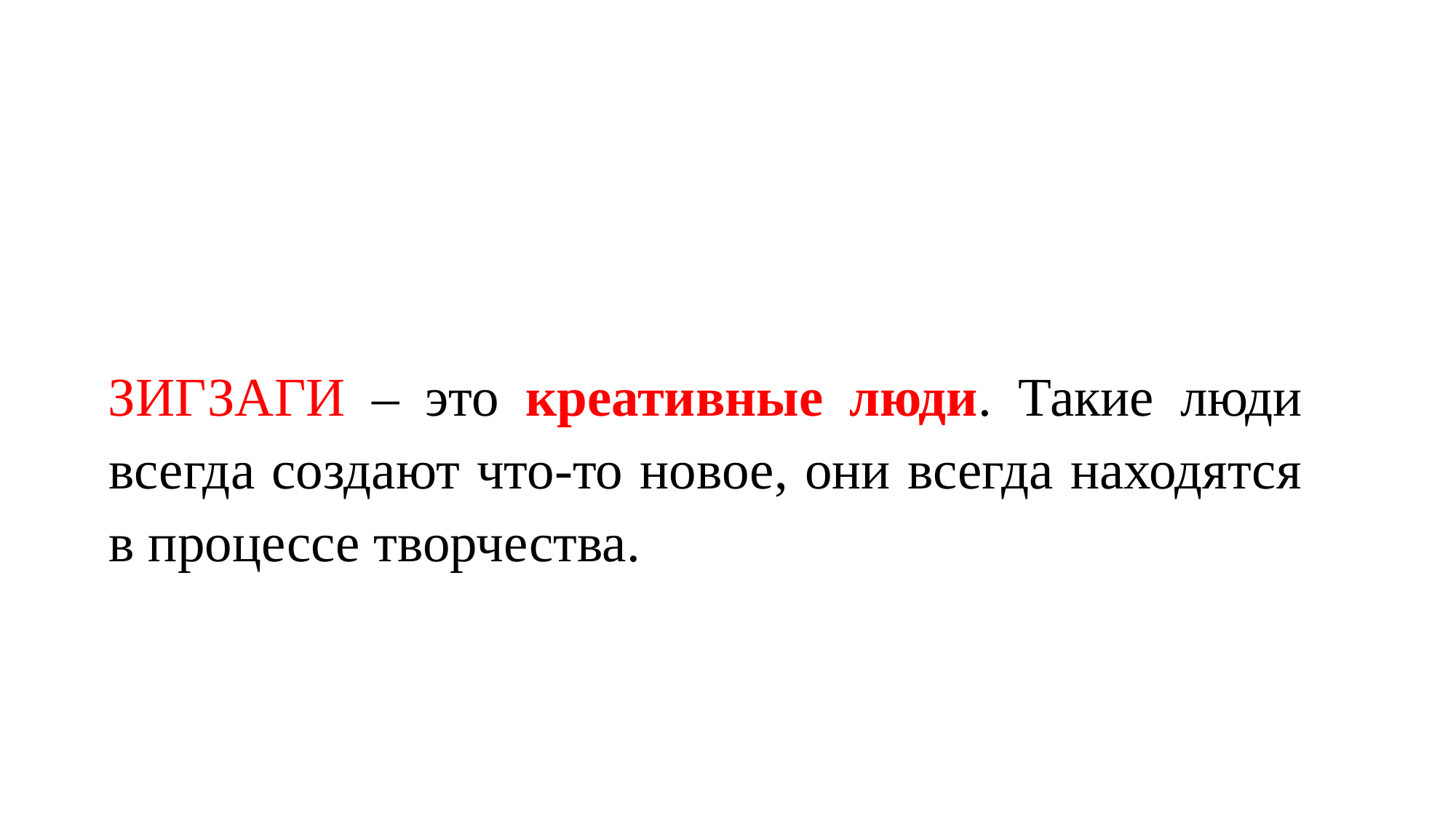

ЗИГЗАГИ – это креативные люди. Такие люди всегда создают что-то новое, они всегда находятся в процессе творчества.